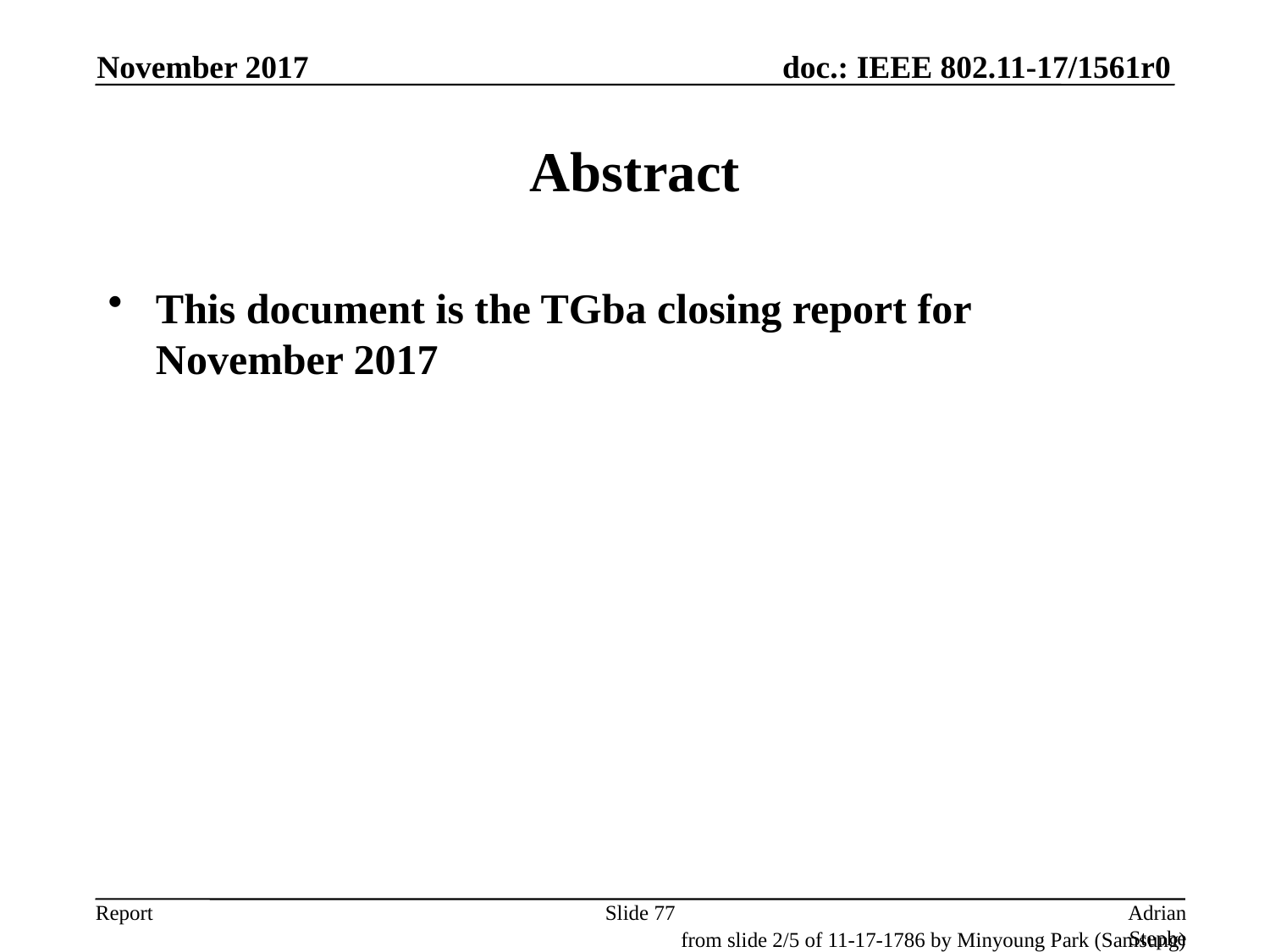

November 2017
# Abstract
This document is the TGba closing report for November 2017
Slide 77
Adrian Stephens, Intel Corporation
from slide 2/5 of 11-17-1786 by Minyoung Park (Samsung)